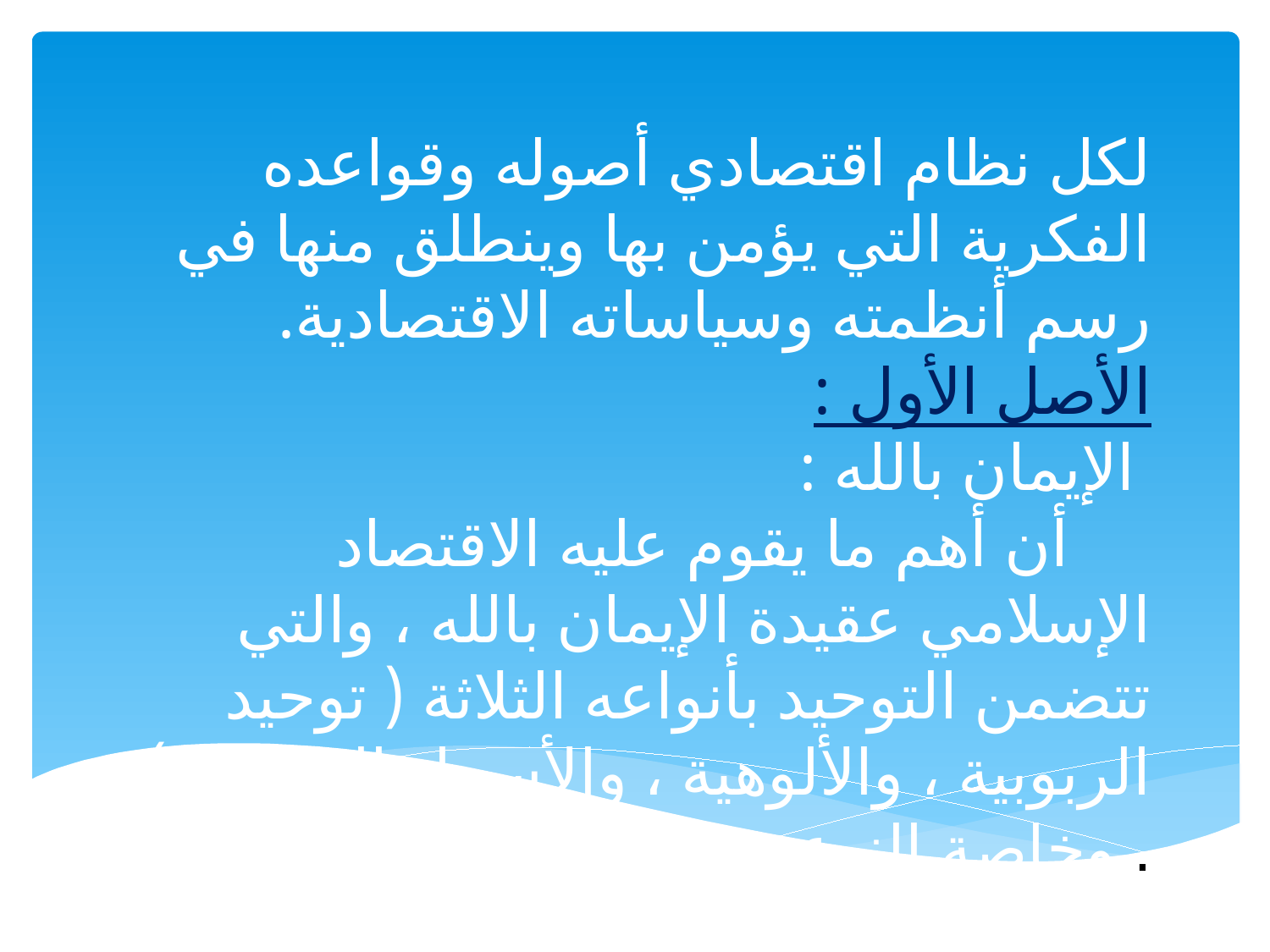

لكل نظام اقتصادي أصوله وقواعده الفكرية التي يؤمن بها وينطلق منها في رسم أنظمته وسياساته الاقتصادية.
الأصل الأول :
 الإيمان بالله :
     أن أهم ما يقوم عليه الاقتصاد الإسلامي عقيدة الإيمان بالله ، والتي تتضمن التوحيد بأنواعه الثلاثة ( توحيد الربوبية ، والألوهية ، والأسماء الصفات ) وخاصة النوعيين الأوليين .
#